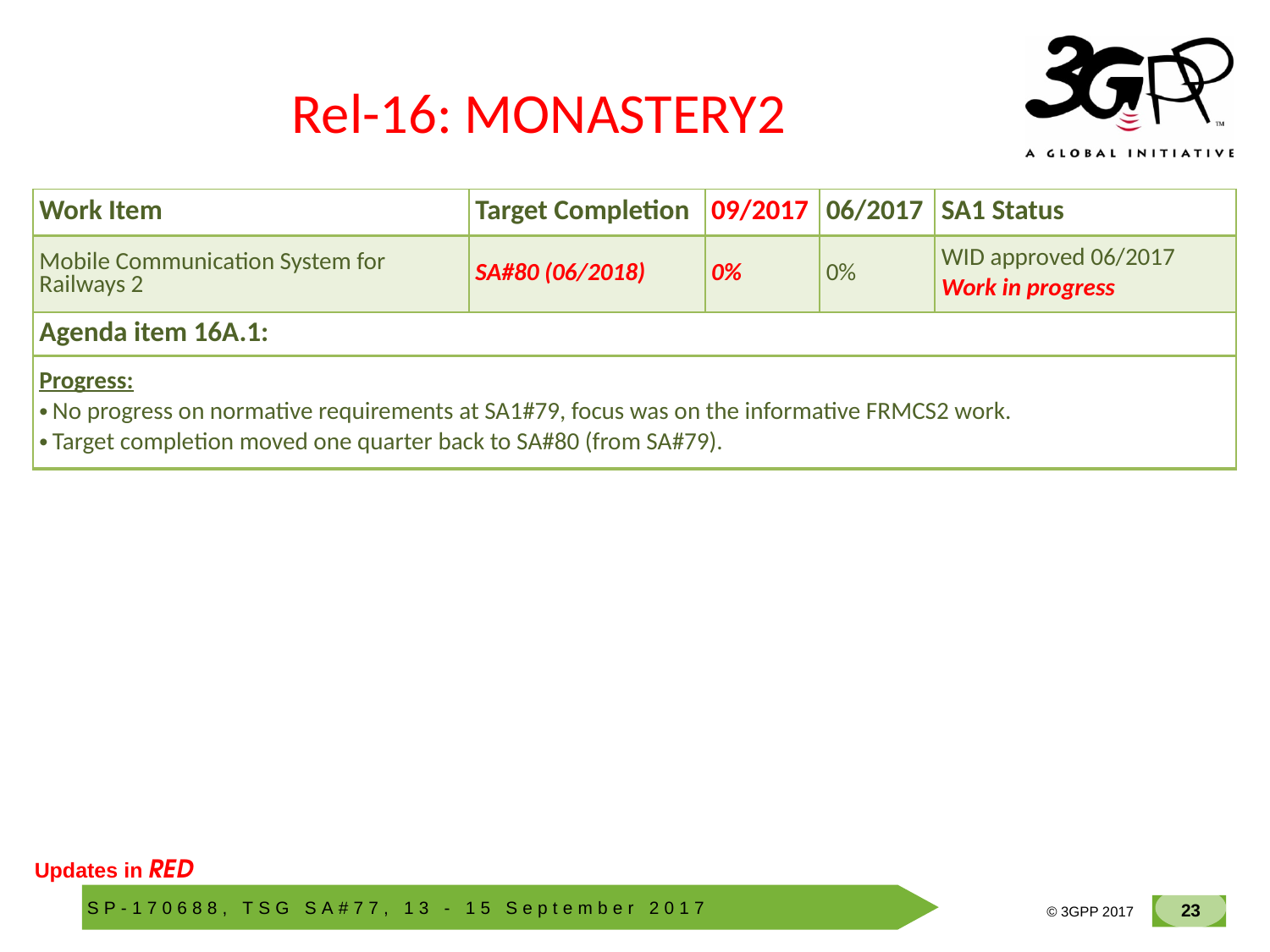

# Rel-16: MONASTERY2
| Work Item | Target Completion | 09/2017 | 06/2017 | SA1 Status |
| --- | --- | --- | --- | --- |
| Mobile Communication System for Railways 2 | SA#80 (06/2018) | 0% | 0% | WID approved 06/2017 Work in progress |
| Agenda item 16A.1: |
| --- |
| Progress: No progress on normative requirements at SA1#79, focus was on the informative FRMCS2 work. Target completion moved one quarter back to SA#80 (from SA#79). |
| --- |
Updates in RED